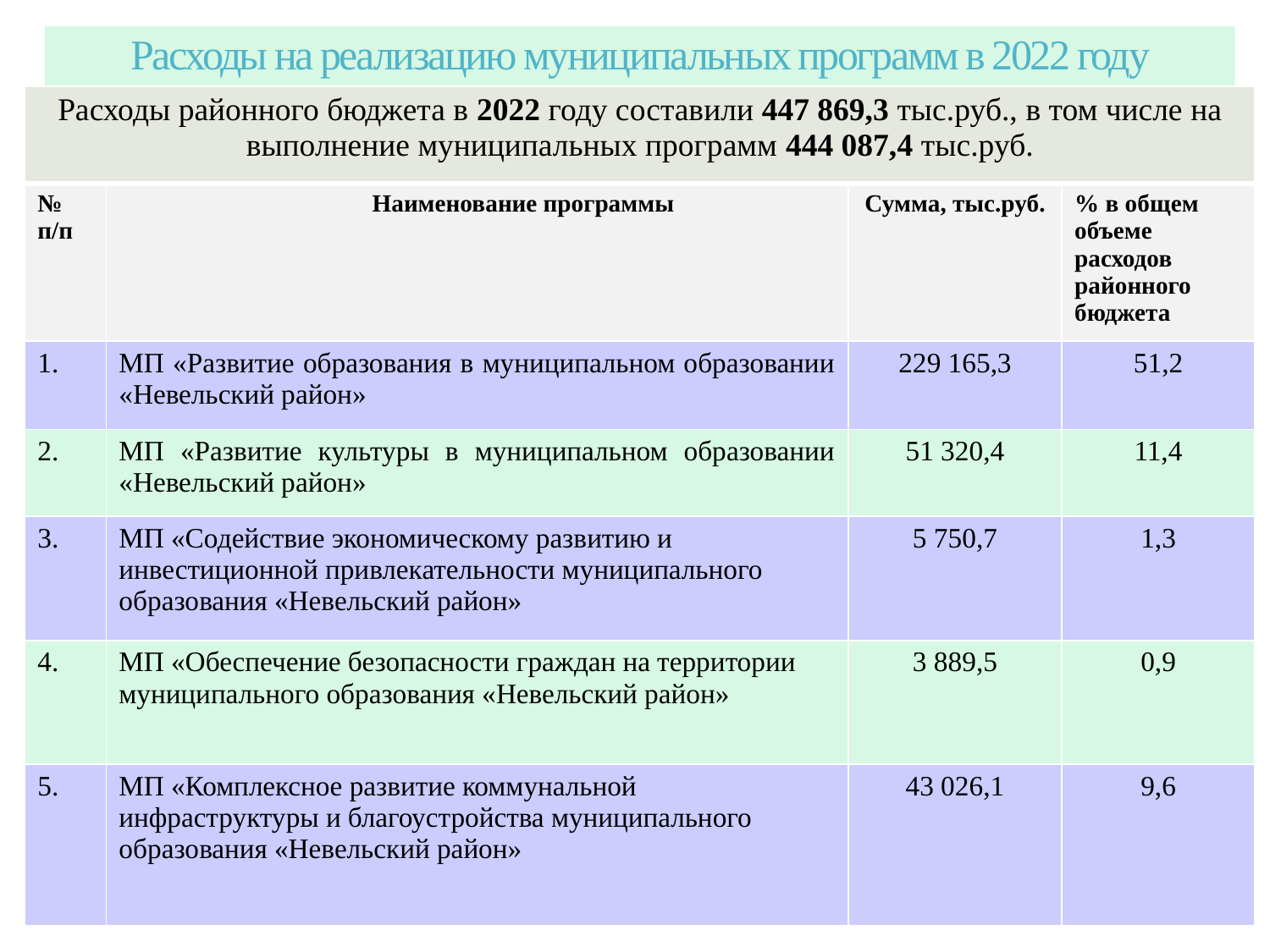

# Расходы на реализацию муниципальных программ в 2022 году
| Расходы районного бюджета в 2022 году составили 447 869,3 тыс.руб., в том числе на выполнение муниципальных программ 444 087,4 тыс.руб. |  |  |  |
| --- | --- | --- | --- |
| № п/п | Наименование программы | Сумма, тыс.руб. | % в общем объеме расходов районного бюджета |
| 1. | МП «Развитие образования в муниципальном образовании «Невельский район» | 229 165,3 | 51,2 |
| 2. | МП «Развитие культуры в муниципальном образовании «Невельский район» | 51 320,4 | 11,4 |
| 3. | МП «Содействие экономическому развитию и инвестиционной привлекательности муниципального образования «Невельский район» | 5 750,7 | 1,3 |
| 4. | МП «Обеспечение безопасности граждан на территории муниципального образования «Невельский район» | 3 889,5 | 0,9 |
| 5. | МП «Комплексное развитие коммунальной инфраструктуры и благоустройства муниципального образования «Невельский район» | 43 026,1 | 9,6 |